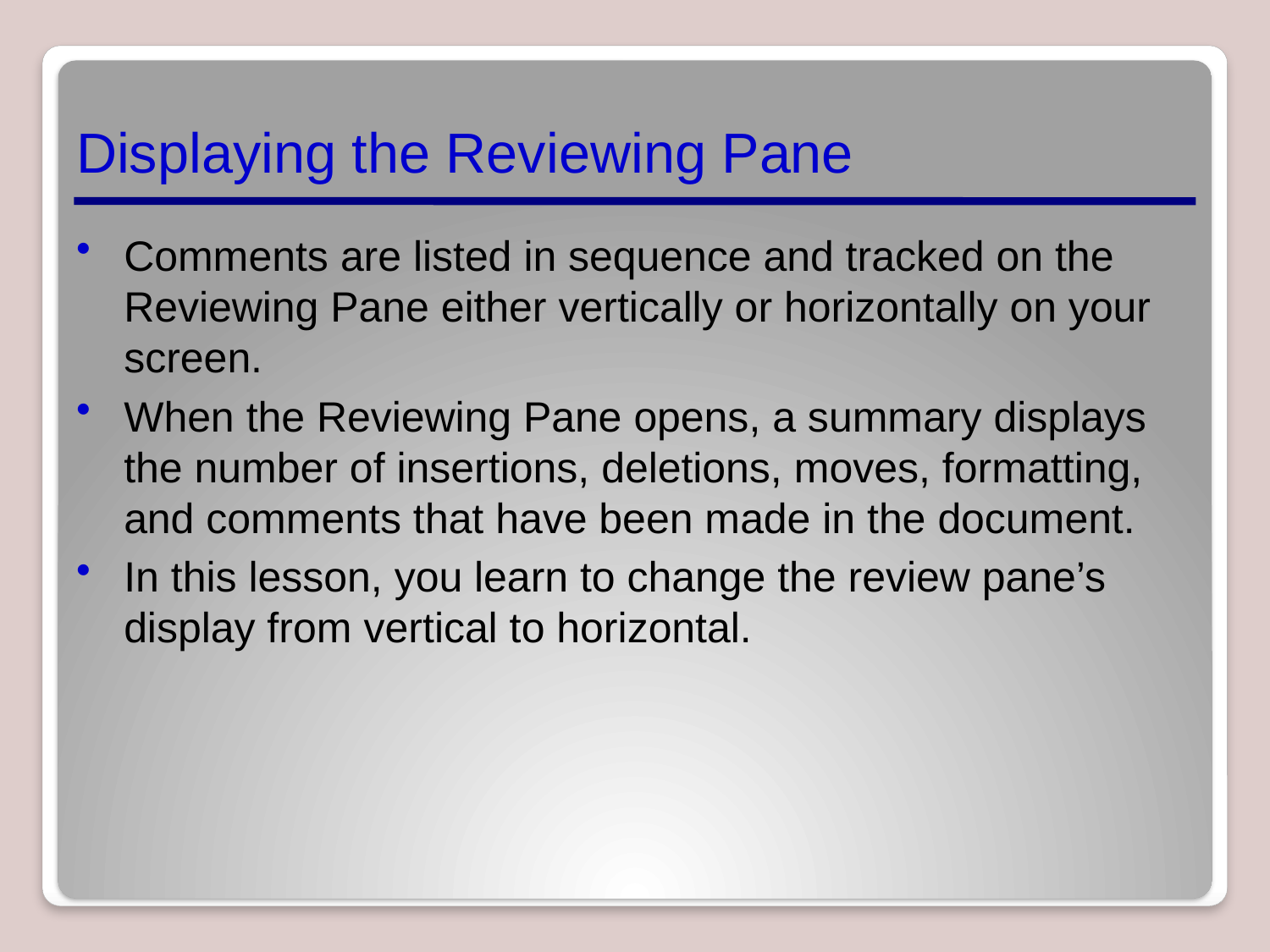

# Displaying the Reviewing Pane
Comments are listed in sequence and tracked on the Reviewing Pane either vertically or horizontally on your screen.
When the Reviewing Pane opens, a summary displays the number of insertions, deletions, moves, formatting, and comments that have been made in the document.
In this lesson, you learn to change the review pane’s display from vertical to horizontal.